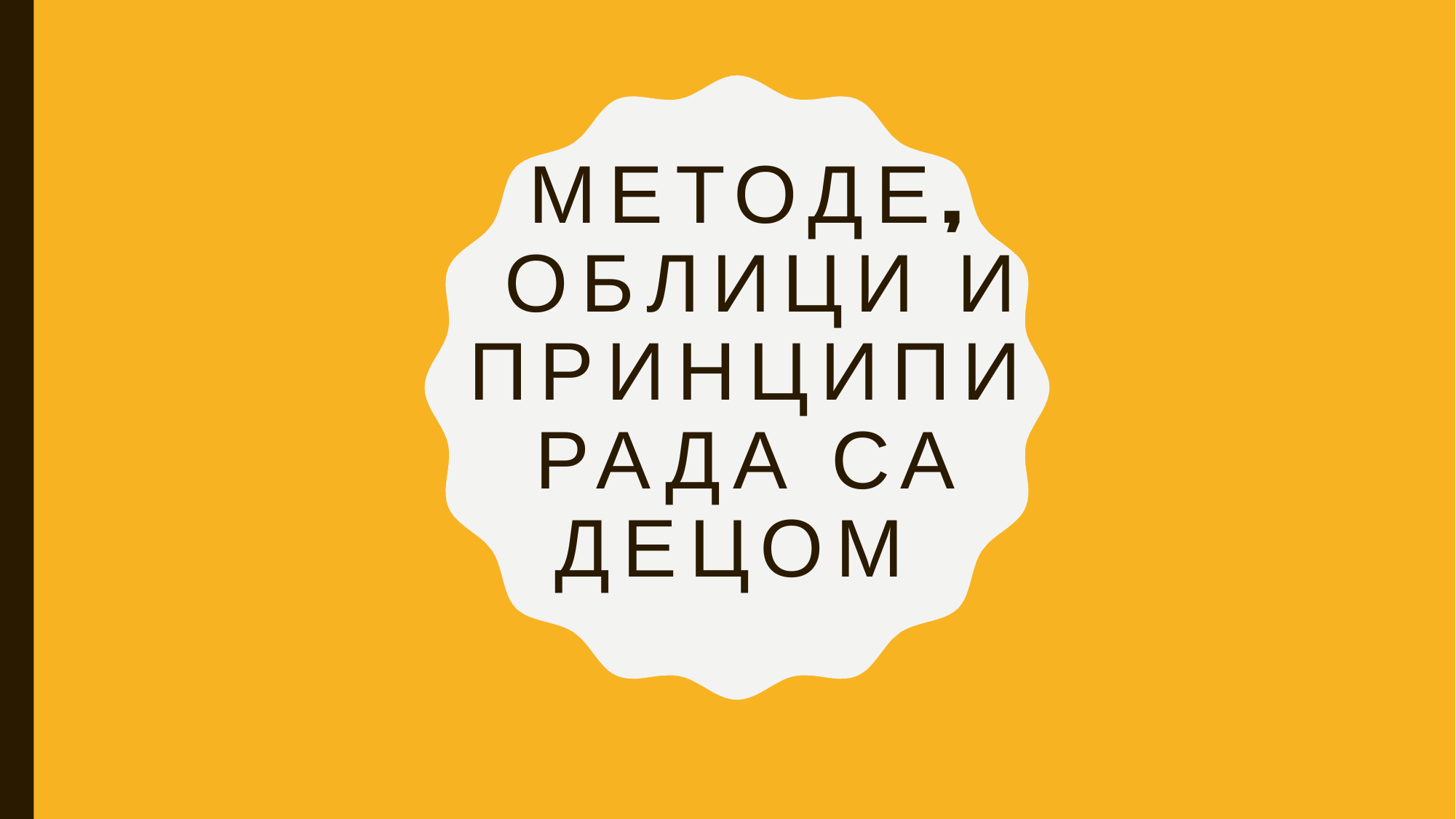

# Методе, облицИ и принципи рада са децом